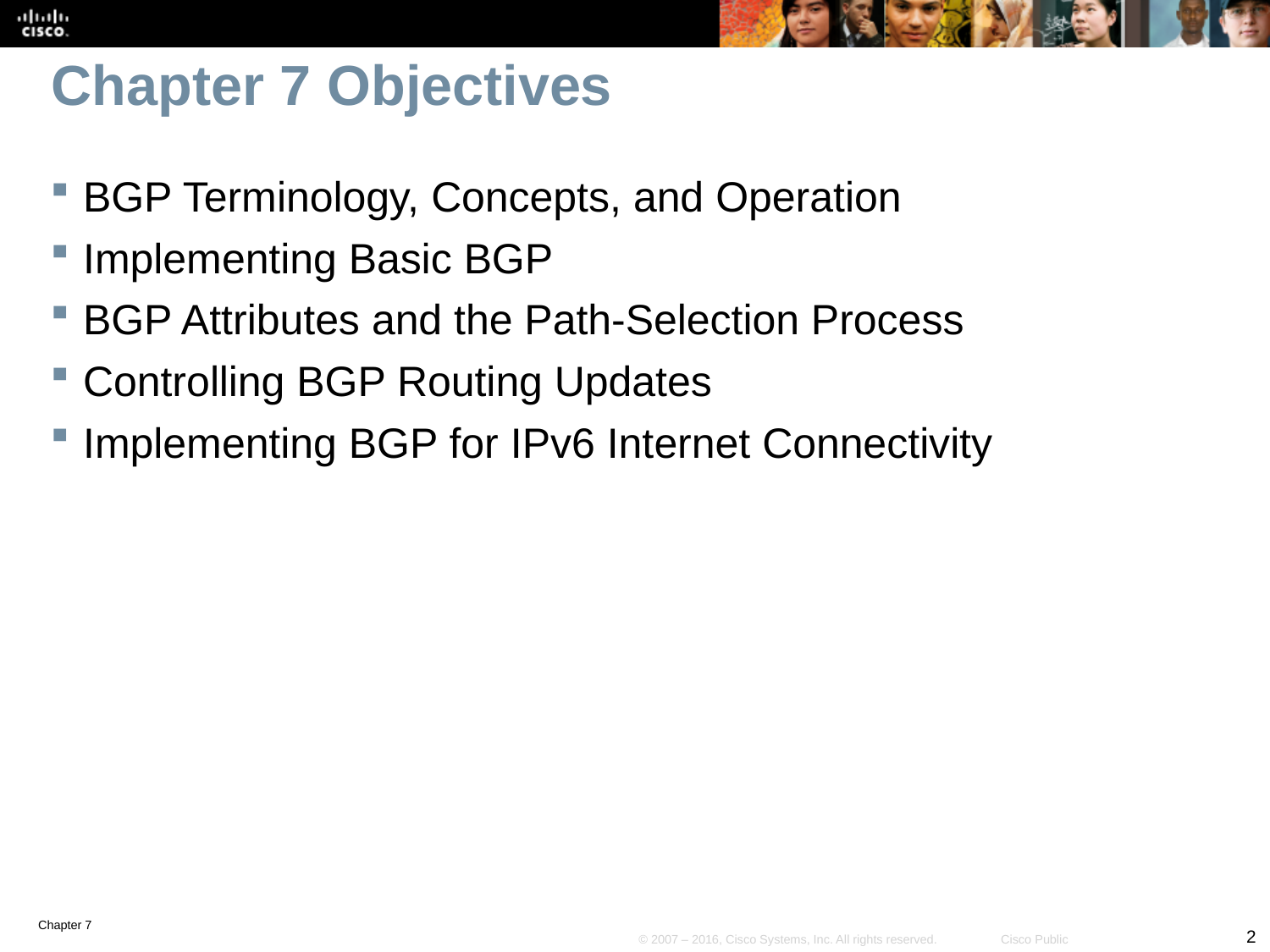

# Chapter 7 Objectives
BGP Terminology, Concepts, and Operation
Implementing Basic BGP
BGP Attributes and the Path-Selection Process
Controlling BGP Routing Updates
Implementing BGP for IPv6 Internet Connectivity